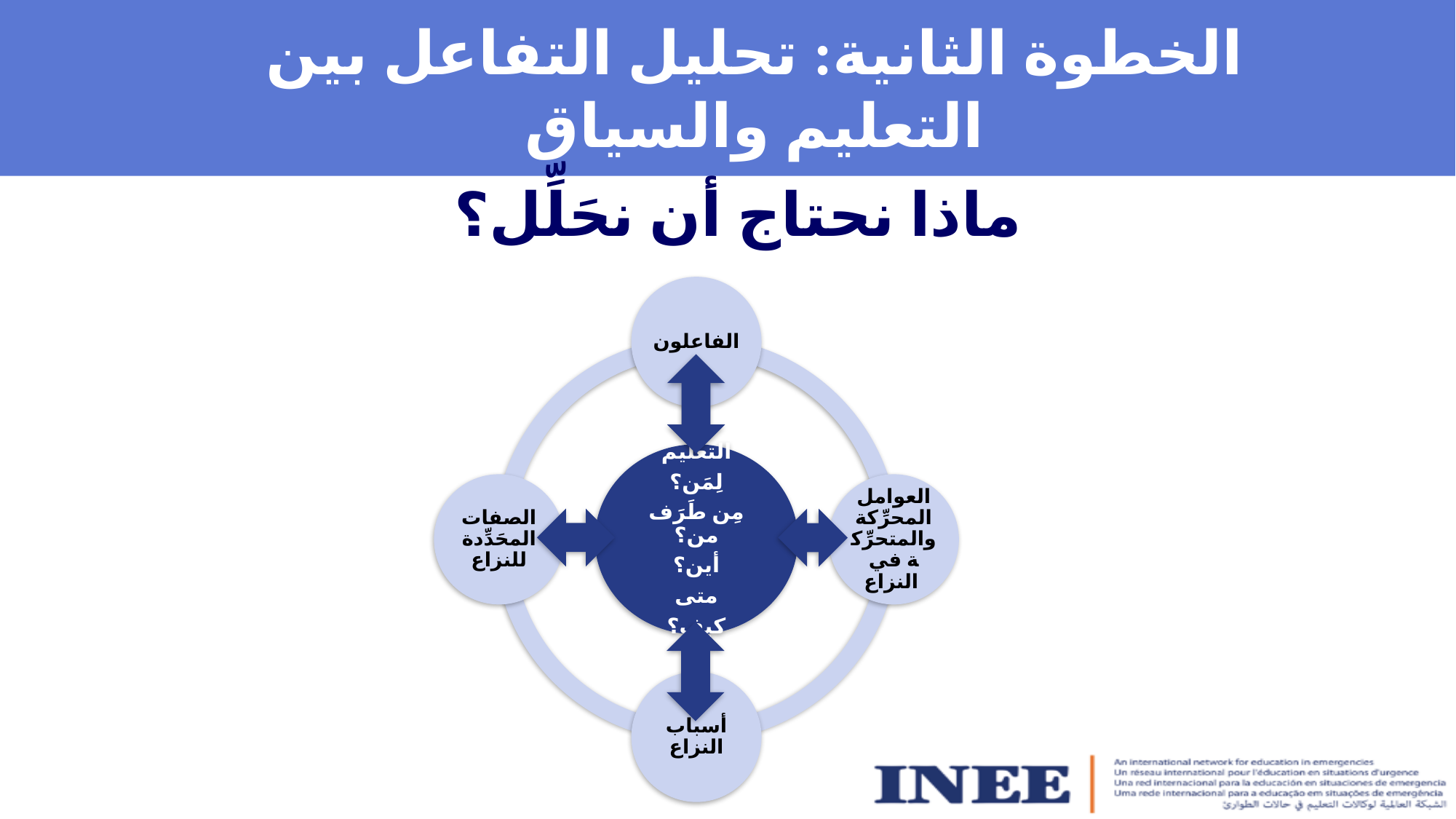

# الخطوة الثانية: تحليل التفاعل بين التعليم والسياق
ماذا نحتاج أن نحَلِّل؟
التعليم
لِمَن؟
مِن طَرَف من؟
أين؟
متى
كيف؟
الفاعلون
العوامل المحرِّكة والمتحرِّكة في النزاع
أسباب النزاع
الصفات المحَدِّدة للنزاع